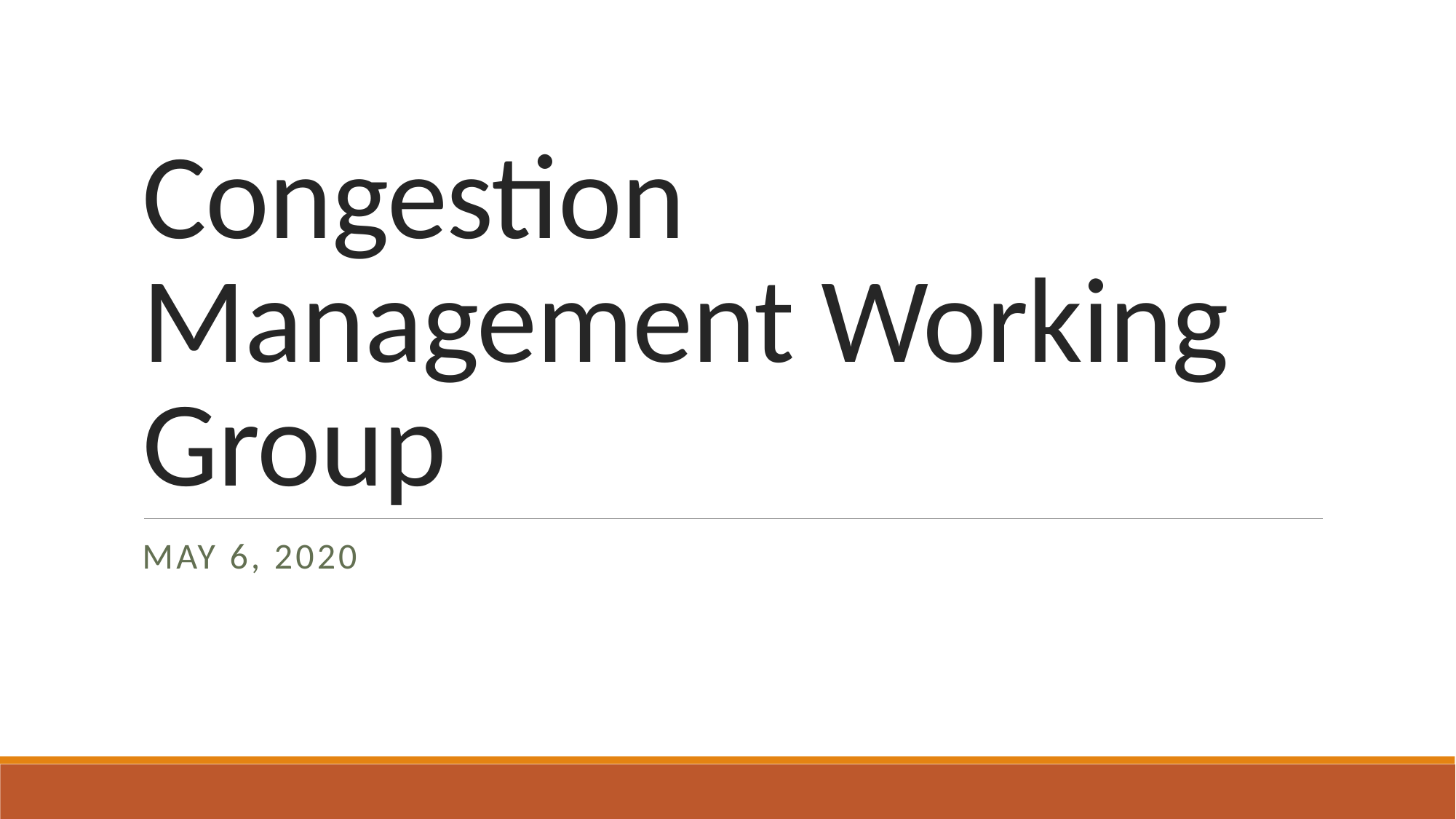

# Congestion Management Working Group
May 6, 2020